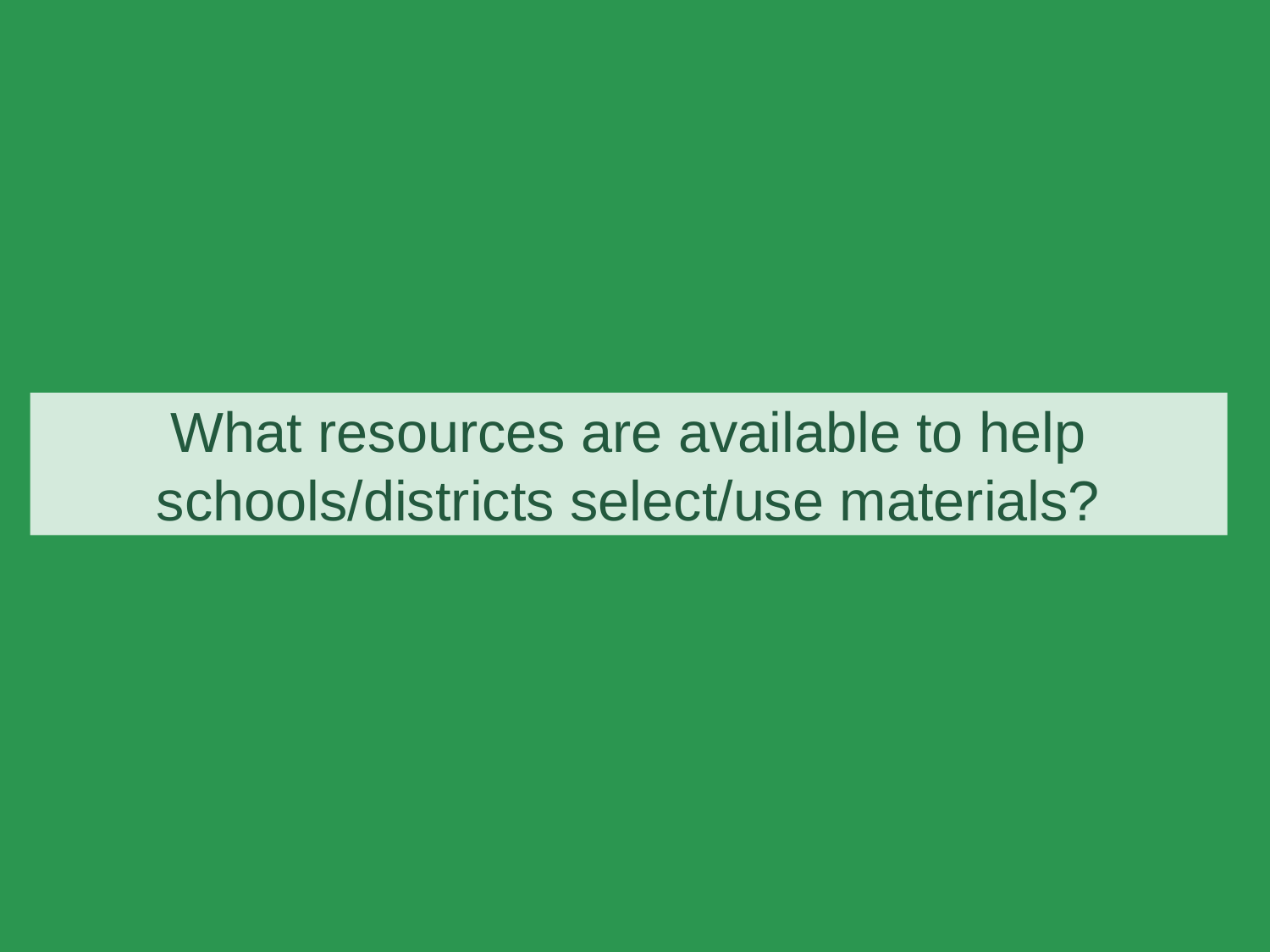

# What resources are available to help schools/districts select/use materials?